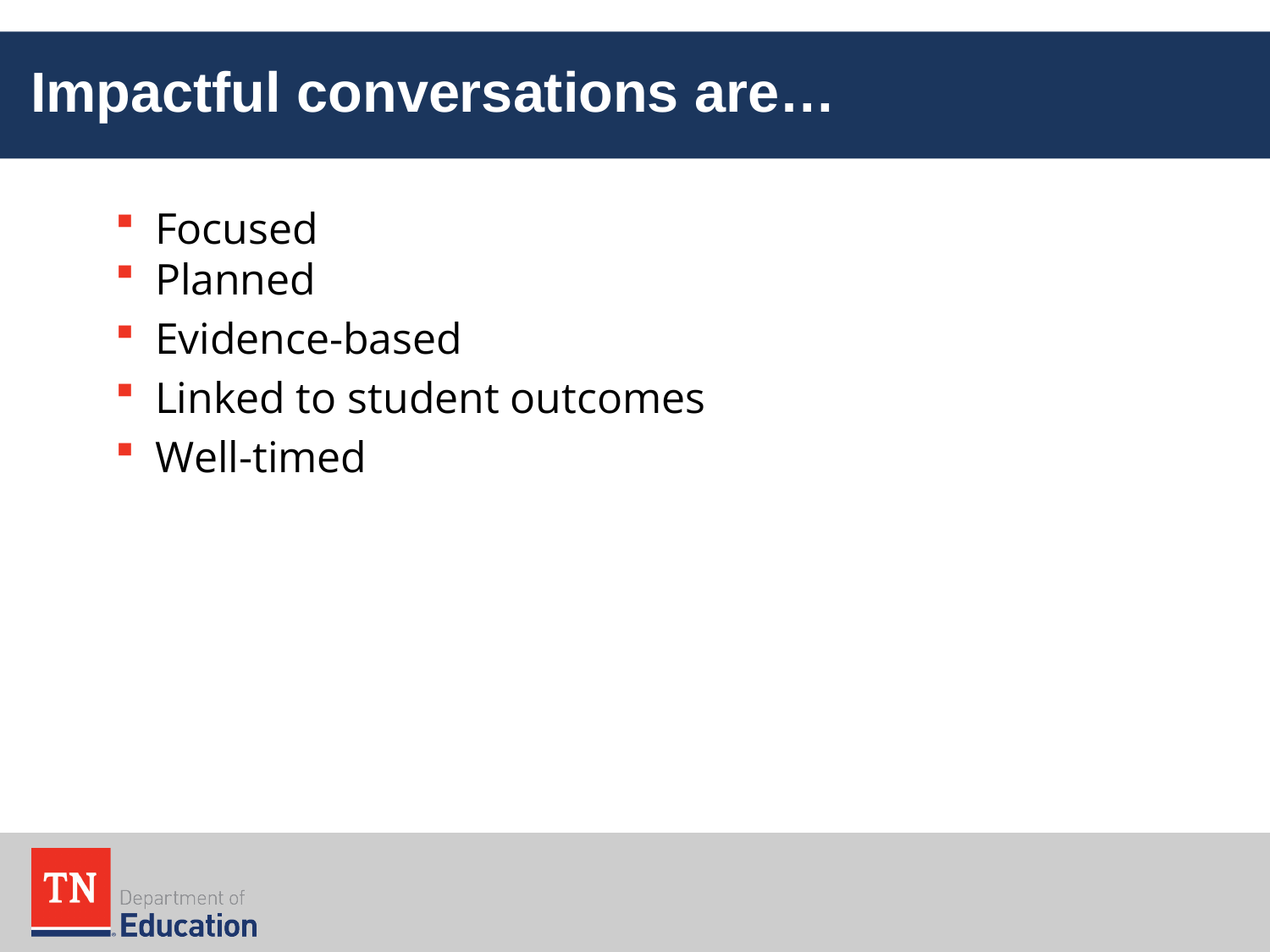

# Impactful conversations are…
Focused
Planned
Evidence-based
Linked to student outcomes
Well-timed